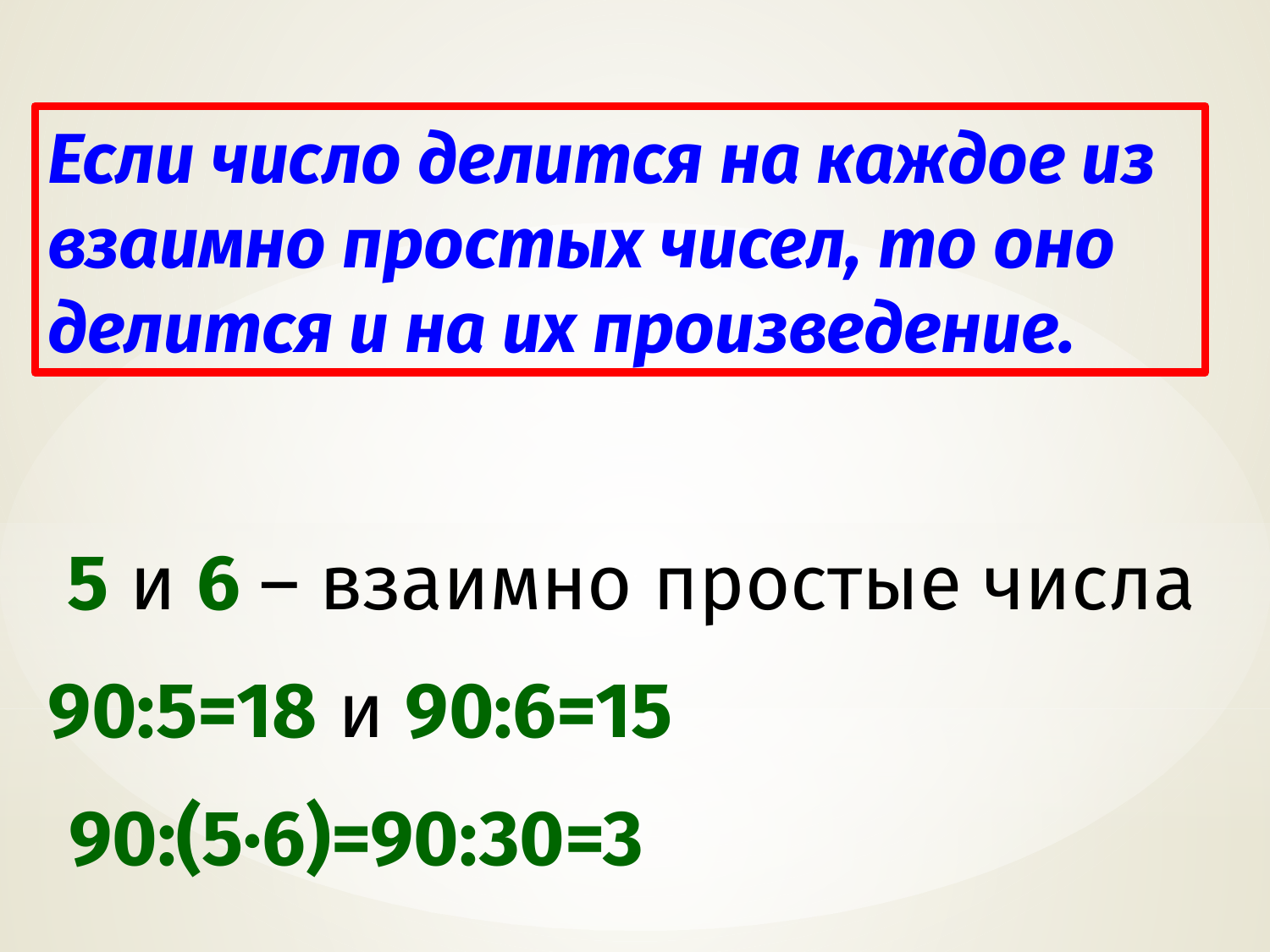

Если число делится на каждое из взаимно простых чисел, то оно делится и на их произведение.
5 и 6 – взаимно простые числа
90:5=18 и 90:6=15
90:(5·6)=90:30=3